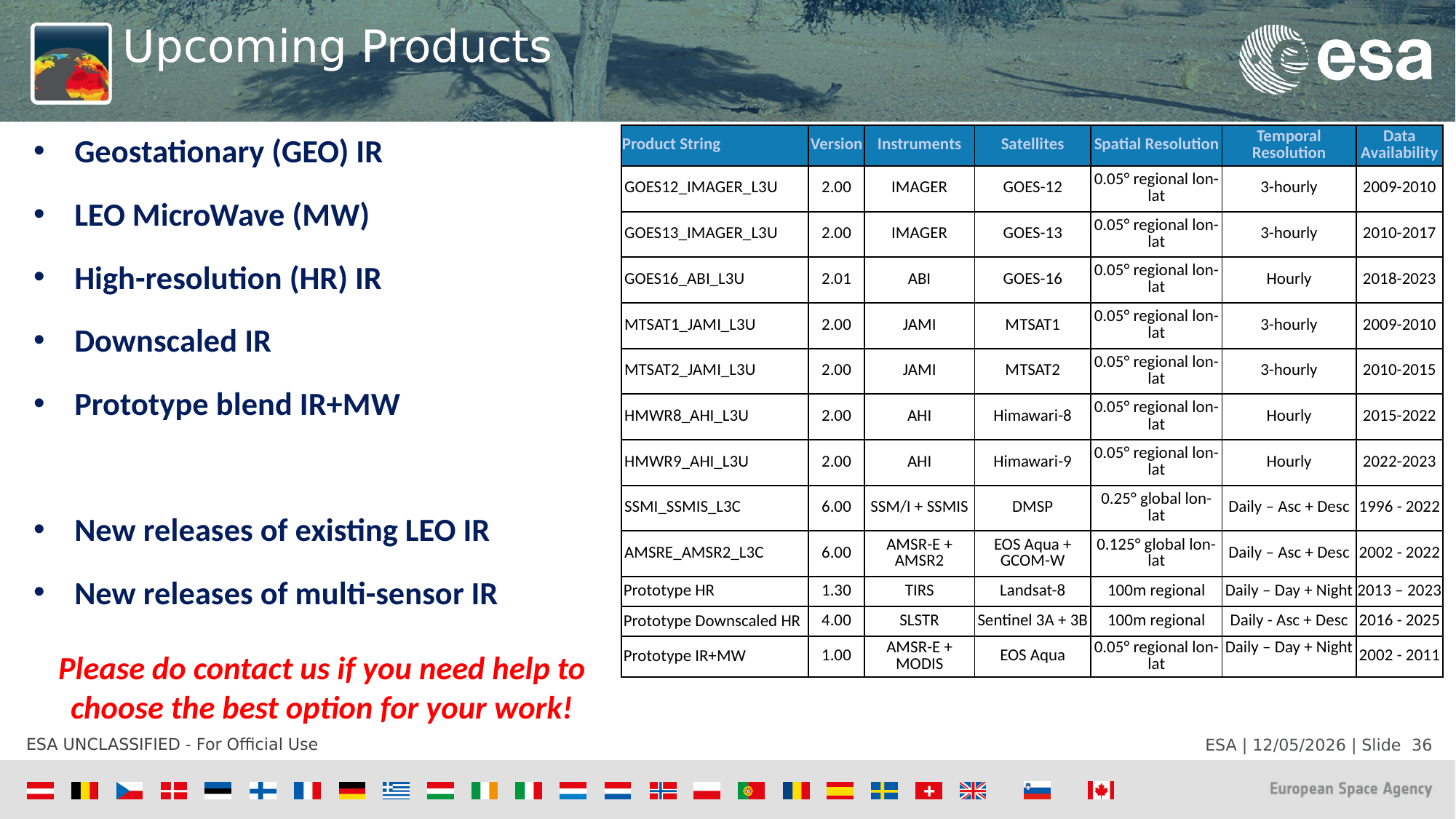

# Upcoming Products
Geostationary (GEO) IR
LEO MicroWave (MW)
High-resolution (HR) IR
Downscaled IR
Prototype blend IR+MW

New releases of existing LEO IR
New releases of multi-sensor IR
Please do contact us if you need help to choose the best option for your work!
| Product String | Version | Instruments | Satellites | Spatial Resolution | Temporal Resolution | Data Availability |
| --- | --- | --- | --- | --- | --- | --- |
| GOES12\_IMAGER\_L3U | 2.00 | IMAGER | GOES-12 | 0.05° regional lon-lat | 3-hourly | 2009-2010 |
| GOES13\_IMAGER\_L3U | 2.00 | IMAGER | GOES-13 | 0.05° regional lon-lat | 3-hourly | 2010-2017 |
| GOES16\_ABI\_L3U | 2.01 | ABI | GOES-16 | 0.05° regional lon-lat | Hourly | 2018-2023 |
| MTSAT1\_JAMI\_L3U | 2.00 | JAMI | MTSAT1 | 0.05° regional lon-lat | 3-hourly | 2009-2010 |
| MTSAT2\_JAMI\_L3U | 2.00 | JAMI | MTSAT2 | 0.05° regional lon-lat | 3-hourly | 2010-2015 |
| HMWR8\_AHI\_L3U | 2.00 | AHI | Himawari-8 | 0.05° regional lon-lat | Hourly | 2015-2022 |
| HMWR9\_AHI\_L3U | 2.00 | AHI | Himawari-9 | 0.05° regional lon-lat | Hourly | 2022-2023 |
| SSMI\_SSMIS\_L3C | 6.00 | SSM/I + SSMIS | DMSP | 0.25° global lon-lat | Daily – Asc + Desc | 1996 - 2022 |
| AMSRE\_AMSR2\_L3C | 6.00 | AMSR-E + AMSR2 | EOS Aqua + GCOM-W | 0.125° global lon-lat | Daily – Asc + Desc | 2002 - 2022 |
| Prototype HR | 1.30 | TIRS | Landsat-8 | 100m regional | Daily – Day + Night | 2013 – 2023 |
| Prototype Downscaled HR | 4.00 | SLSTR | Sentinel 3A + 3B | 100m regional | Daily - Asc + Desc | 2016 - 2025 |
| Prototype IR+MW | 1.00 | AMSR-E + MODIS | EOS Aqua | 0.05° regional lon-lat | Daily – Day + Night | 2002 - 2011 |